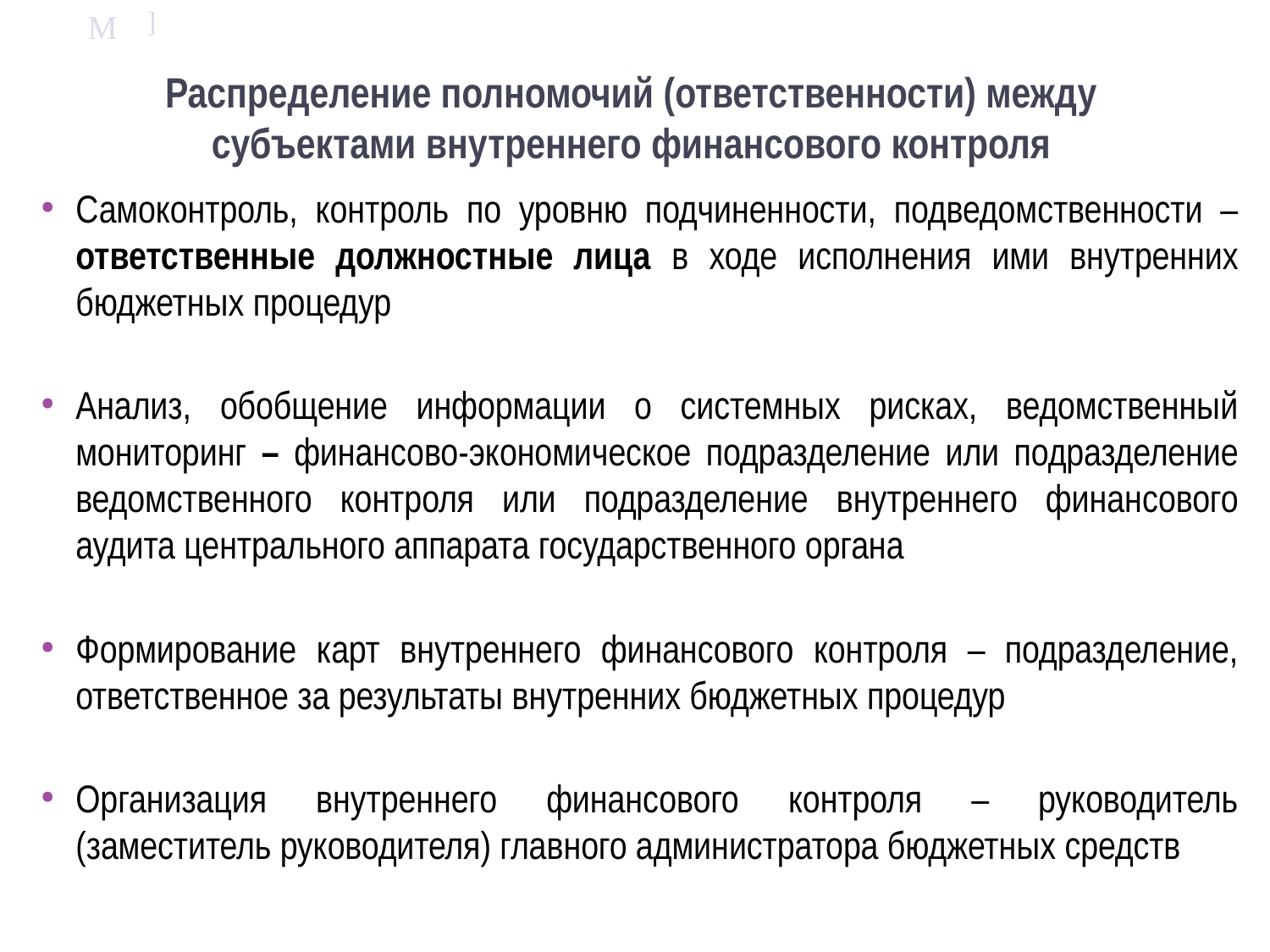

Распределение полномочий (ответственности) между субъектами внутреннего финансового контроля
Самоконтроль, контроль по уровню подчиненности, подведомственности – ответственные должностные лица в ходе исполнения ими внутренних бюджетных процедур

Анализ, обобщение информации о системных рисках, ведомственный мониторинг – финансово-экономическое подразделение или подразделение ведомственного контроля или подразделение внутреннего финансового аудита центрального аппарата государственного органа

Формирование карт внутреннего финансового контроля – подразделение, ответственное за результаты внутренних бюджетных процедур

Организация внутреннего финансового контроля – руководитель (заместитель руководителя) главного администратора бюджетных средств